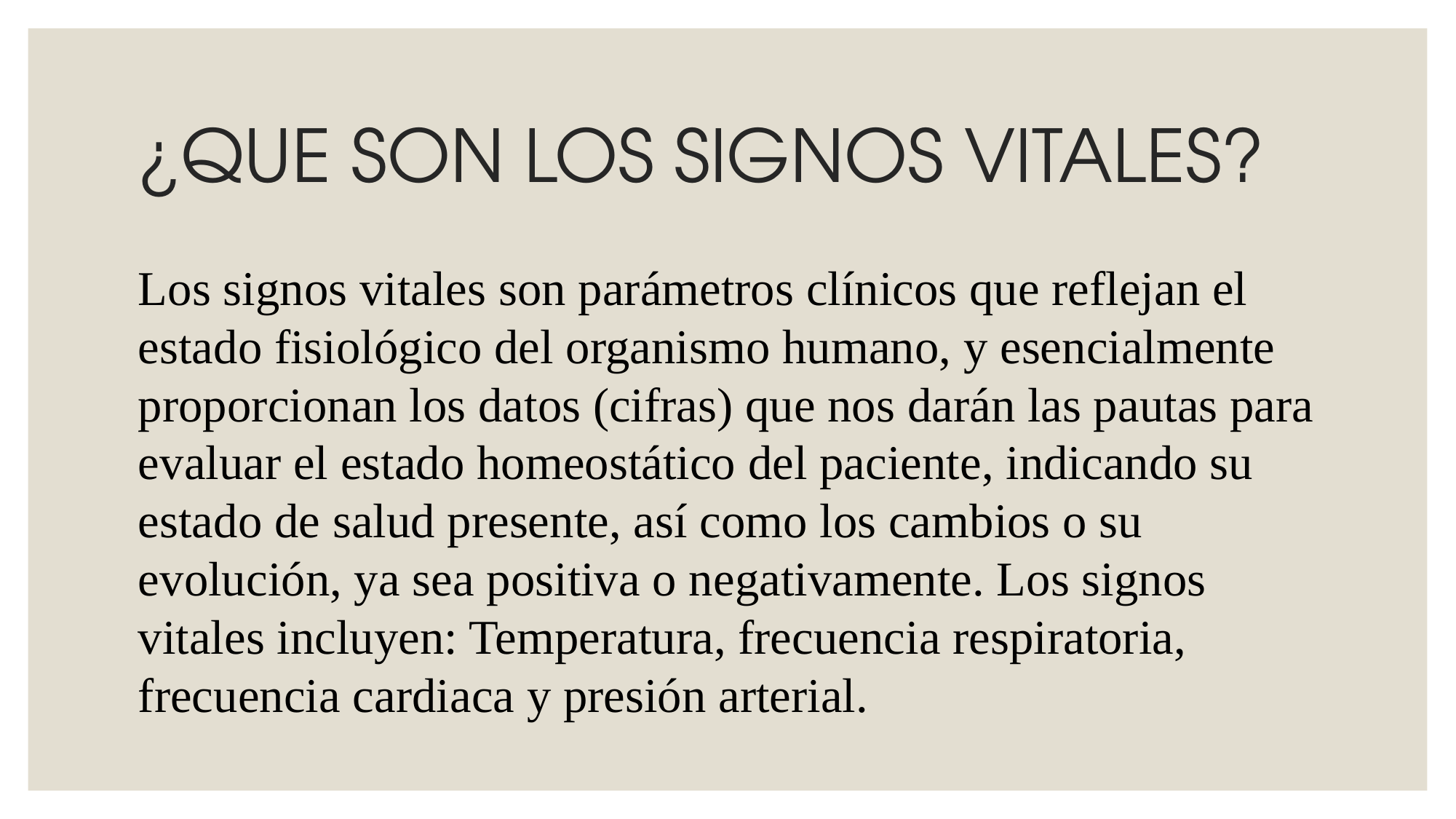

# ¿QUE SON LOS SIGNOS VITALES?
Los signos vitales son parámetros clínicos que reflejan el estado fisiológico del organismo humano, y esencialmente proporcionan los datos (cifras) que nos darán las pautas para evaluar el estado homeostático del paciente, indicando su estado de salud presente, así como los cambios o su evolución, ya sea positiva o negativamente. Los signos vitales incluyen: Temperatura, frecuencia respiratoria, frecuencia cardiaca y presión arterial.